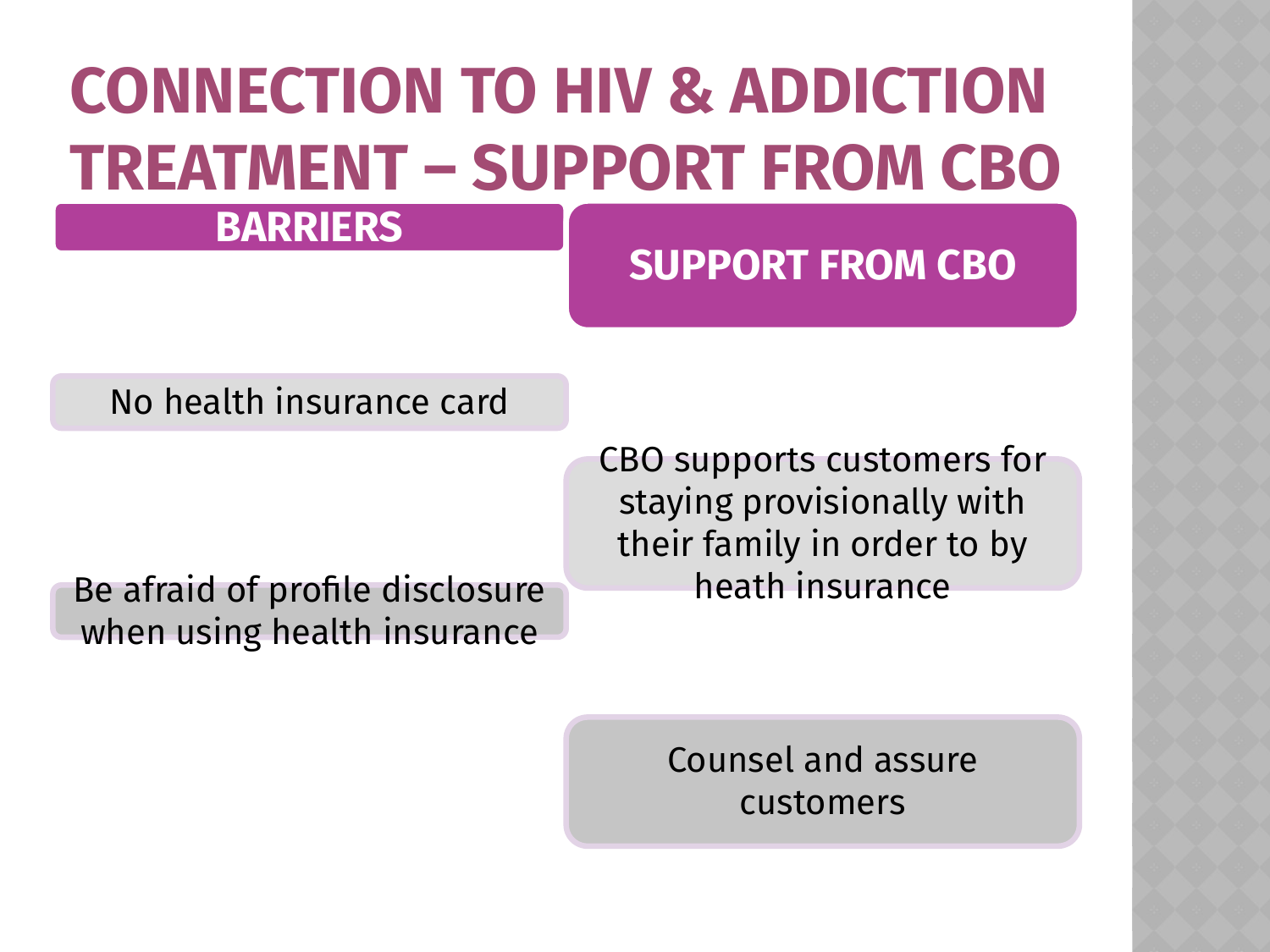

# CONNECTION TO HIV & ADDICTION TREATMENT – SUPPORT FROM CBO
BARRIERS
No health insurance card
Be afraid of profile disclosure when using health insurance
SUPPORT FROM CBO
CBO supports customers for staying provisionally with their family in order to by heath insurance
Counsel and assure customers